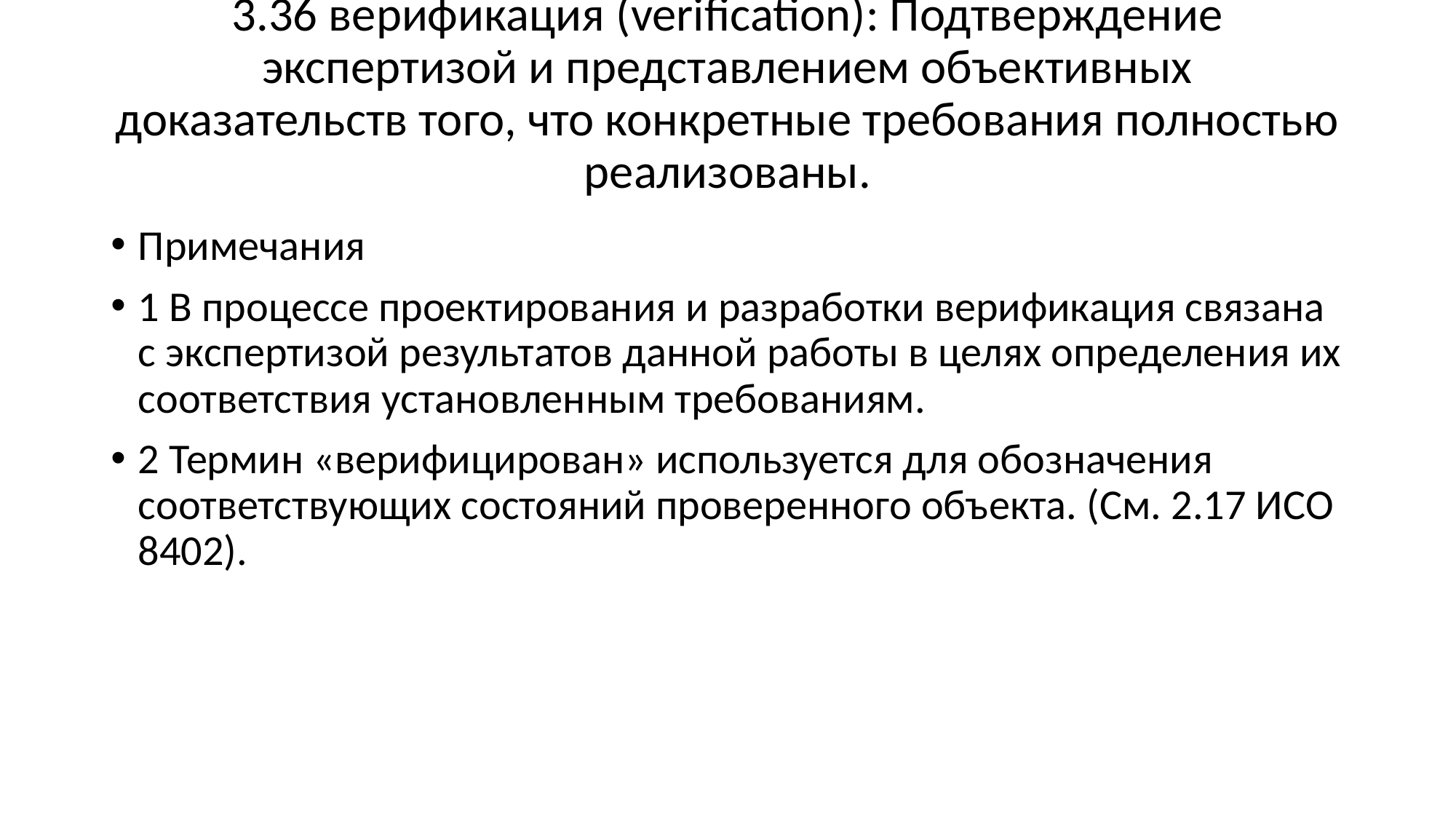

# 3.36 верификация (verification): Подтверждение экспертизой и представлением объективных доказательств того, что конкретные требования полностью реализованы.
Примечания
1 В процессе проектирования и разработки верификация связана с экспертизой результатов данной работы в целях определения их соответствия установленным требованиям.
2 Термин «верифицирован» используется для обозначения соответствующих состояний проверенного объекта. (См. 2.17 ИСО 8402).